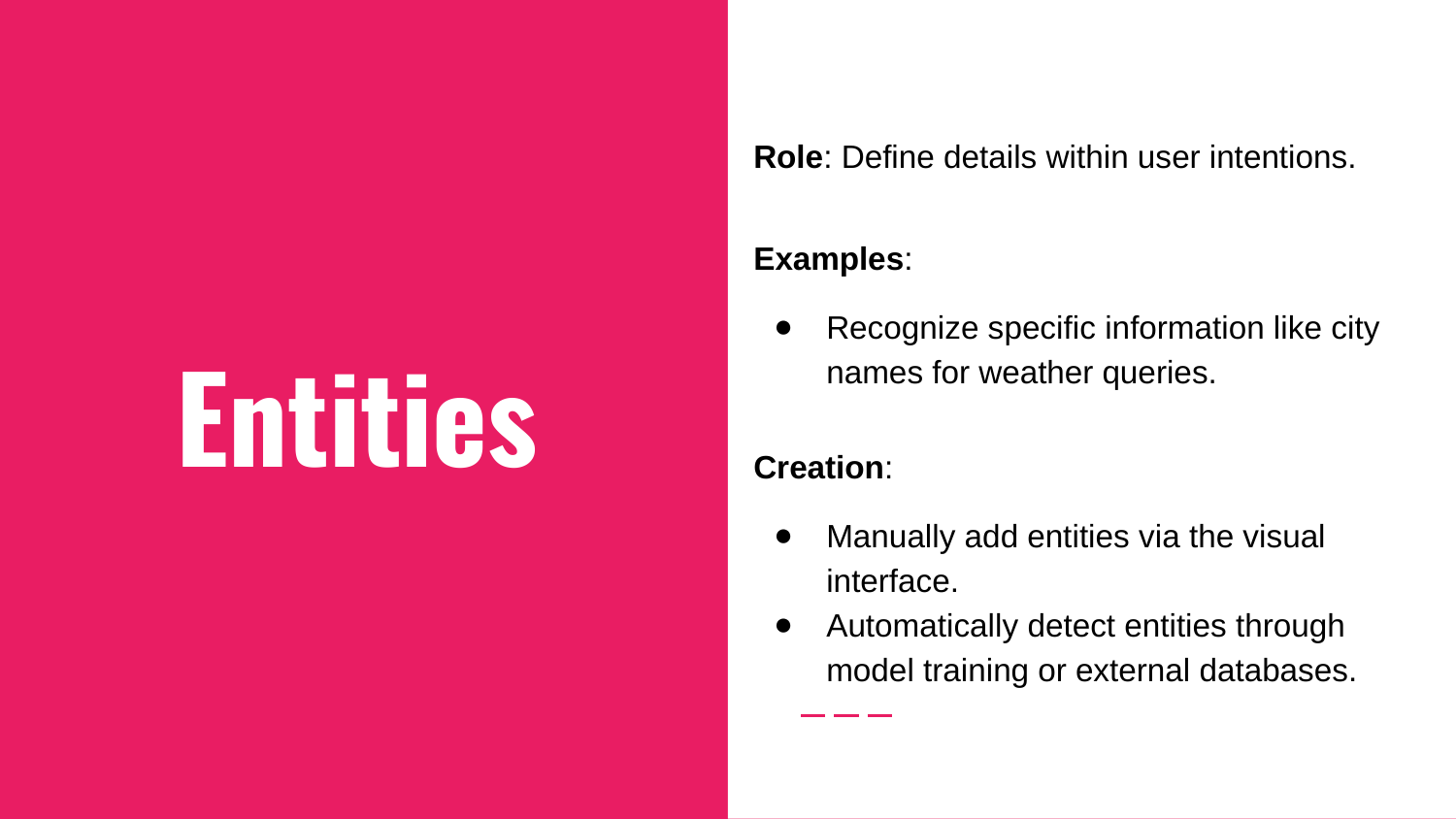

Role: Define details within user intentions.

Examples:
Recognize specific information like city names for weather queries.

Creation:
Manually add entities via the visual interface.
Automatically detect entities through model training or external databases.
# Entities